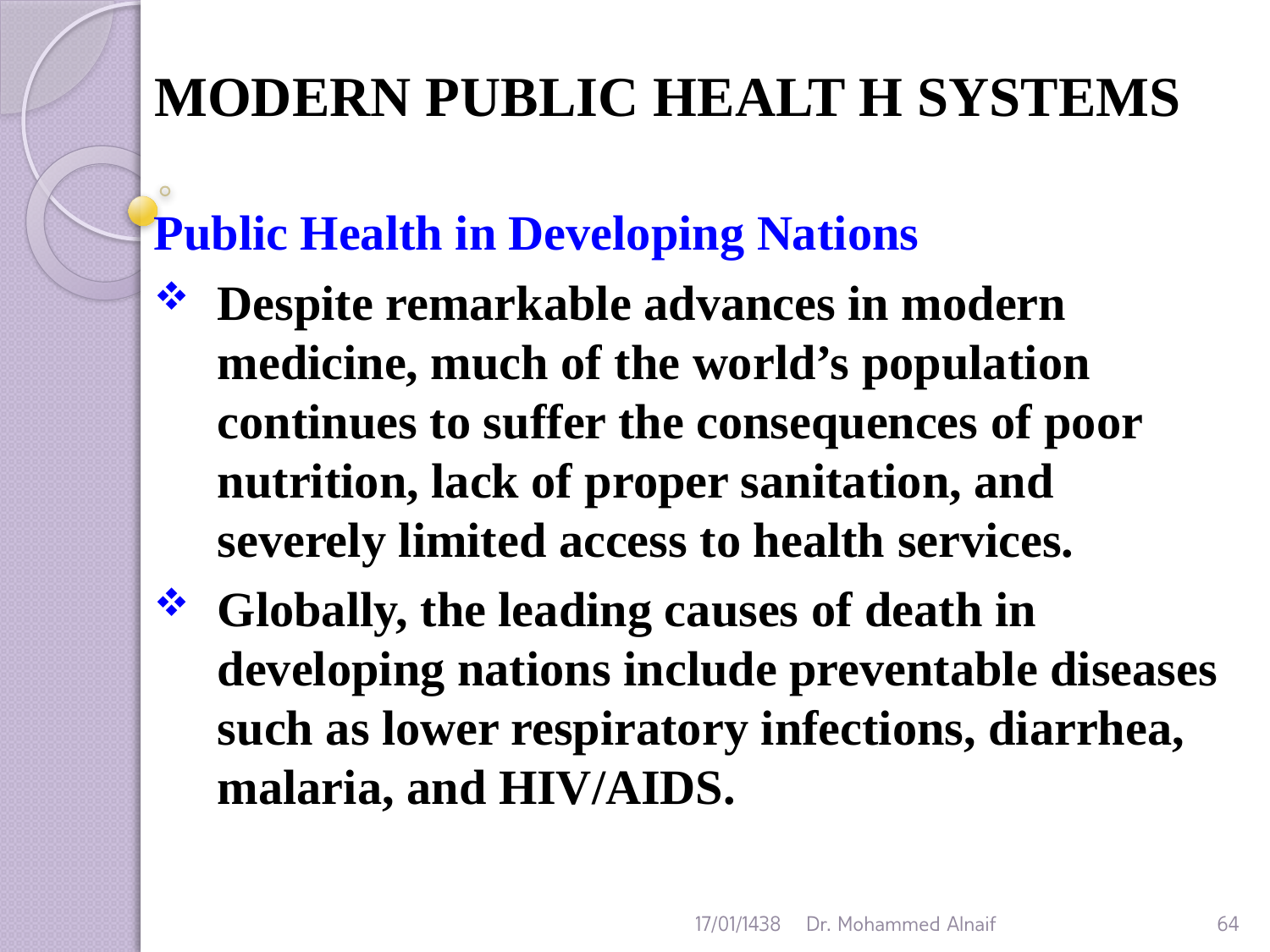

# MODERN PUBLIC HEALT H SYSTEMS
Public Health in Developing Nations
Despite remarkable advances in modern medicine, much of the world’s population continues to suffer the consequences of poor nutrition, lack of proper sanitation, and severely limited access to health services.
Globally, the leading causes of death in developing nations include preventable diseases such as lower respiratory infections, diarrhea, malaria, and HIV/AIDS.
17/01/1438
Dr. Mohammed Alnaif
64